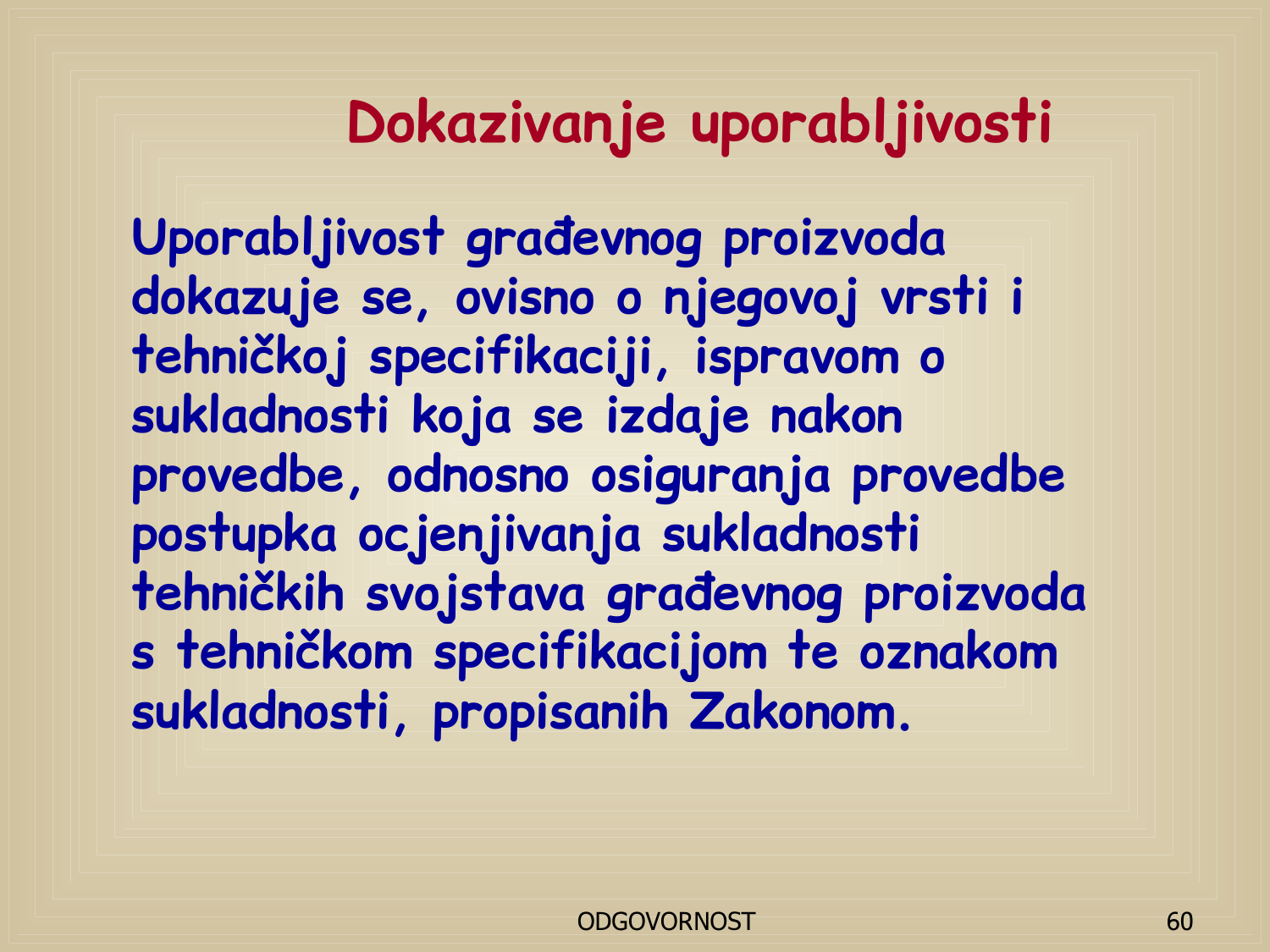

# Dokazivanje uporabljivosti
Uporabljivost građevnog proizvoda dokazuje se, ovisno o njegovoj vrsti i tehničkoj specifikaciji, ispravom o sukladnosti koja se izdaje nakon provedbe, odnosno osiguranja provedbe postupka ocjenjivanja sukladnosti tehničkih svojstava građevnog proizvoda s tehničkom specifikacijom te oznakom sukladnosti, propisanih Zakonom.
ODGOVORNOST
60